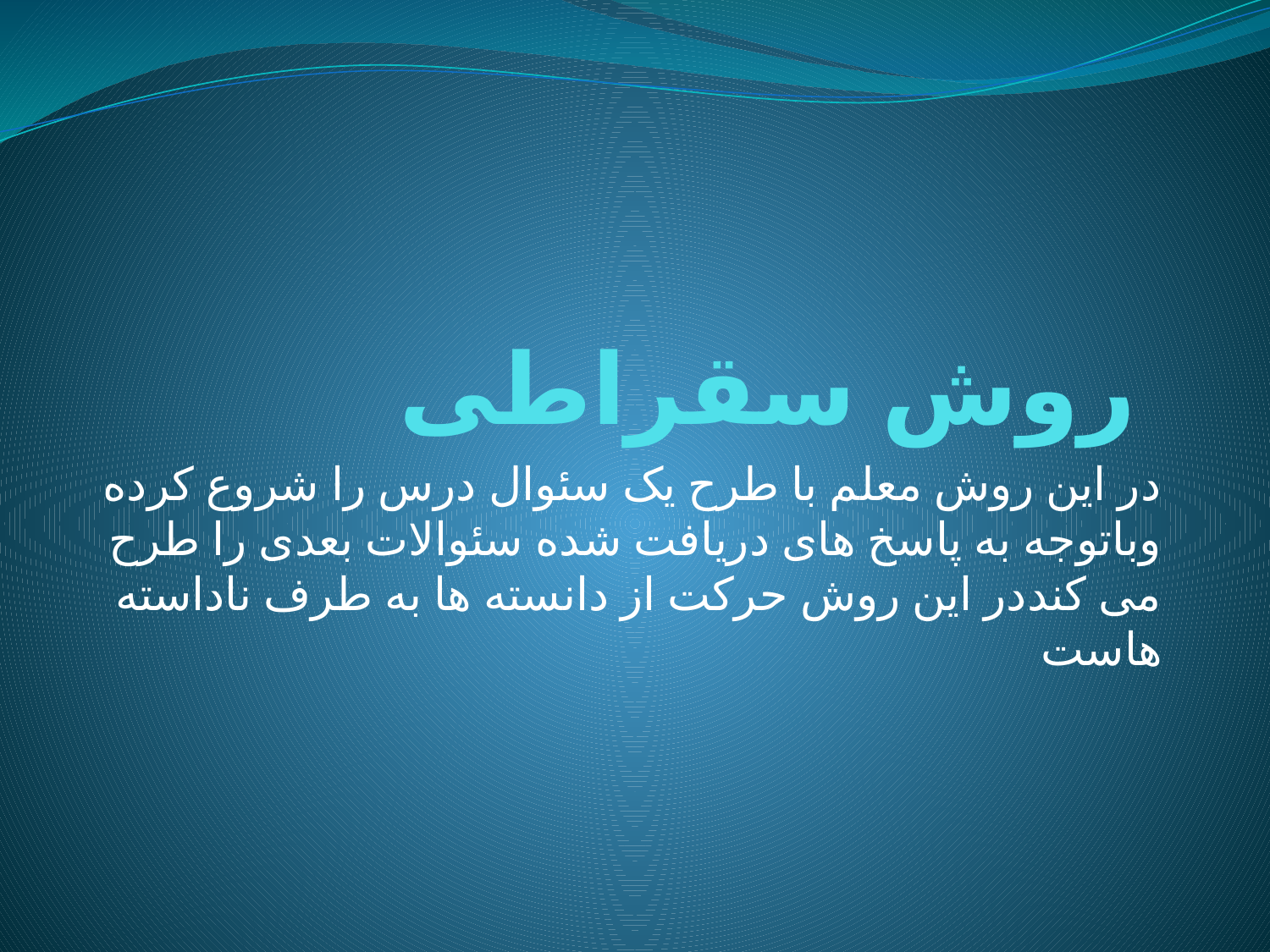

# روش سقراطی
در این روش معلم با طرح یک سئوال درس را شروع کرده وباتوجه به پاسخ های دریافت شده سئوالات بعدی را طرح می کنددر این روش حرکت از دانسته ها به طرف ناداسته هاست